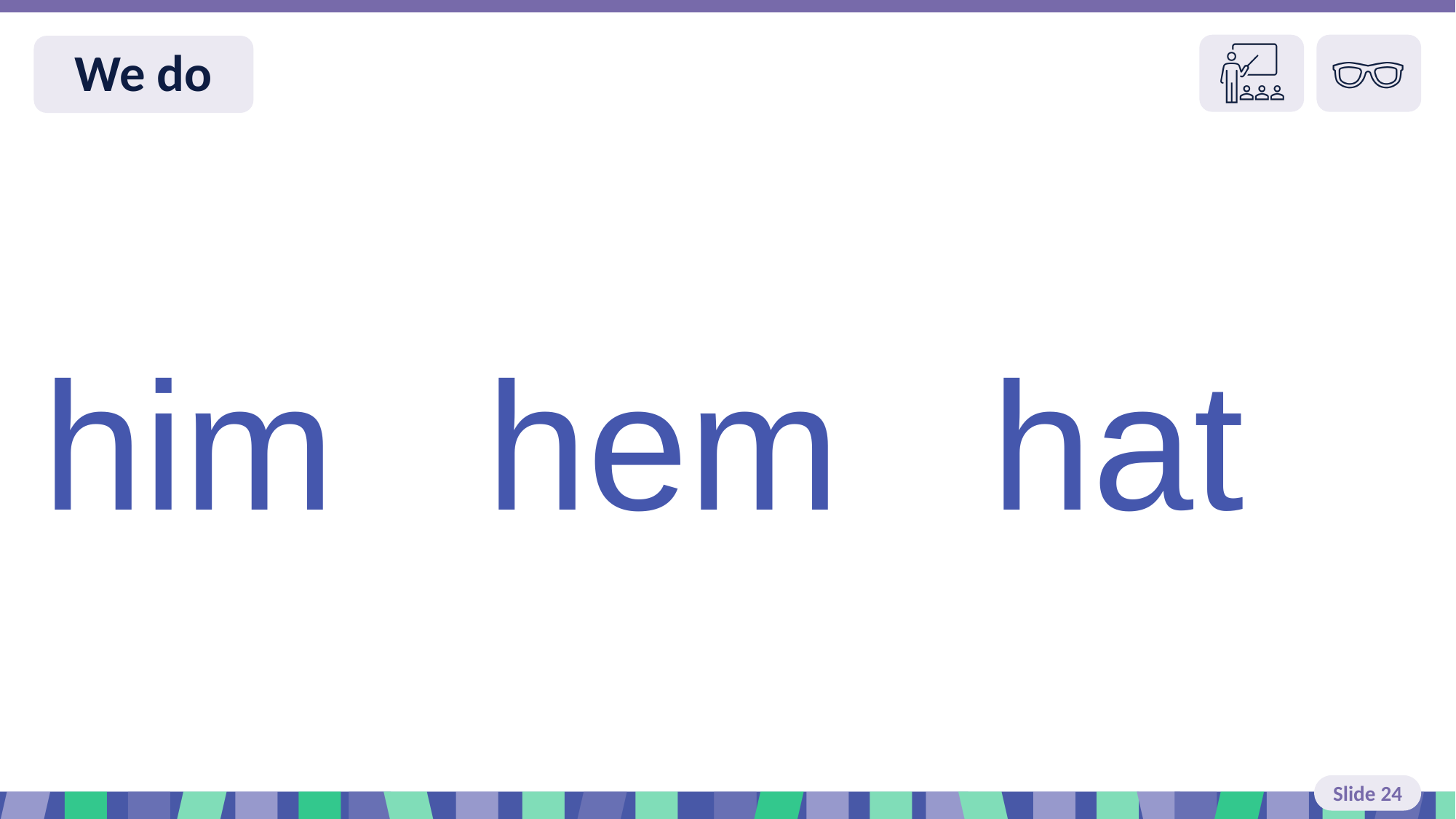

Slide 24 We do read
him   hem   hat